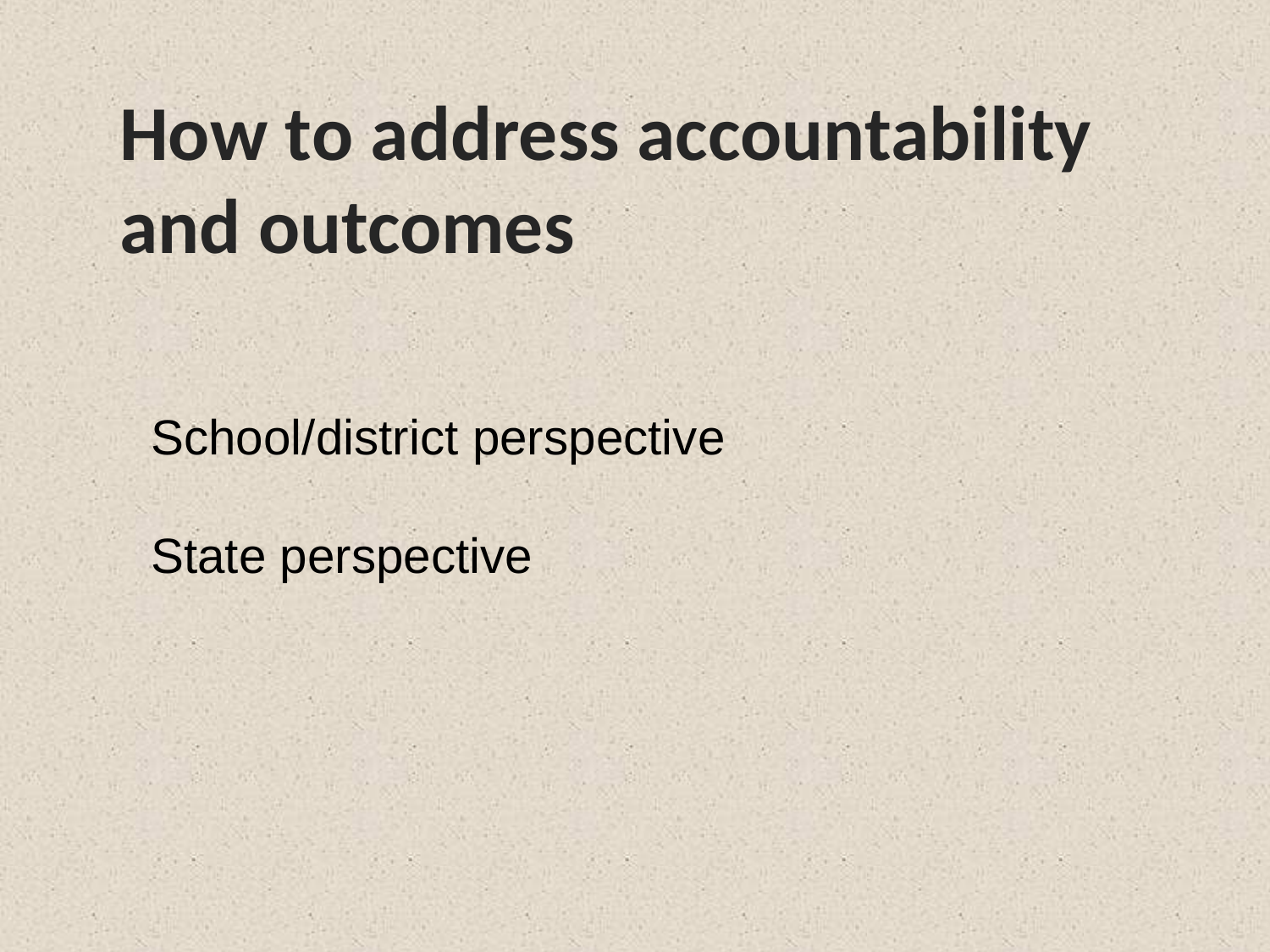

# How to address accountability and outcomes
School/district perspective

State perspective